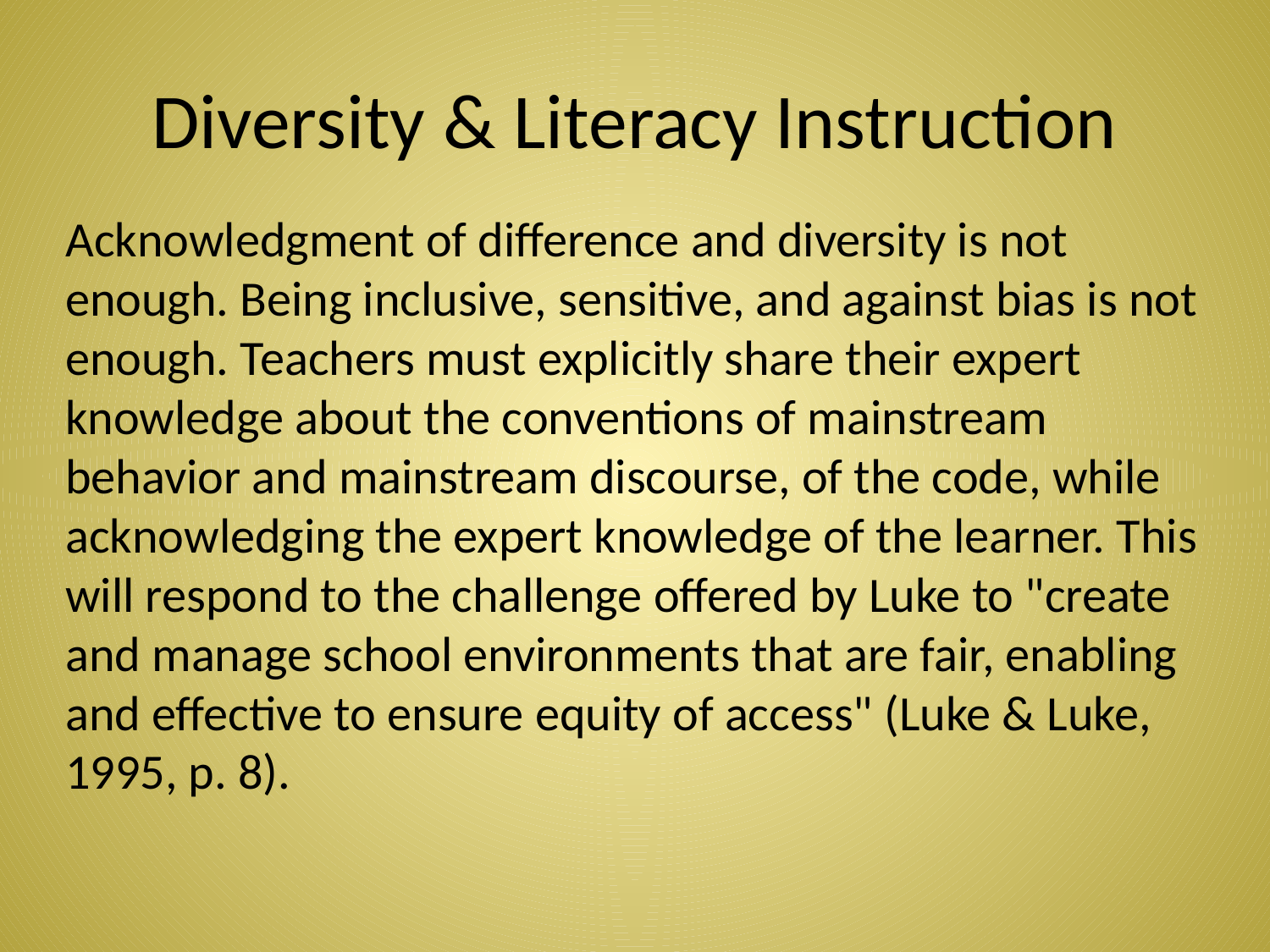

# Diversity & Literacy Instruction
Acknowledgment of difference and diversity is not enough. Being inclusive, sensitive, and against bias is not enough. Teachers must explicitly share their expert knowledge about the conventions of mainstream behavior and mainstream discourse, of the code, while acknowledging the expert knowledge of the learner. This will respond to the challenge offered by Luke to "create and manage school environments that are fair, enabling and effective to ensure equity of access" (Luke & Luke, 1995, p. 8).